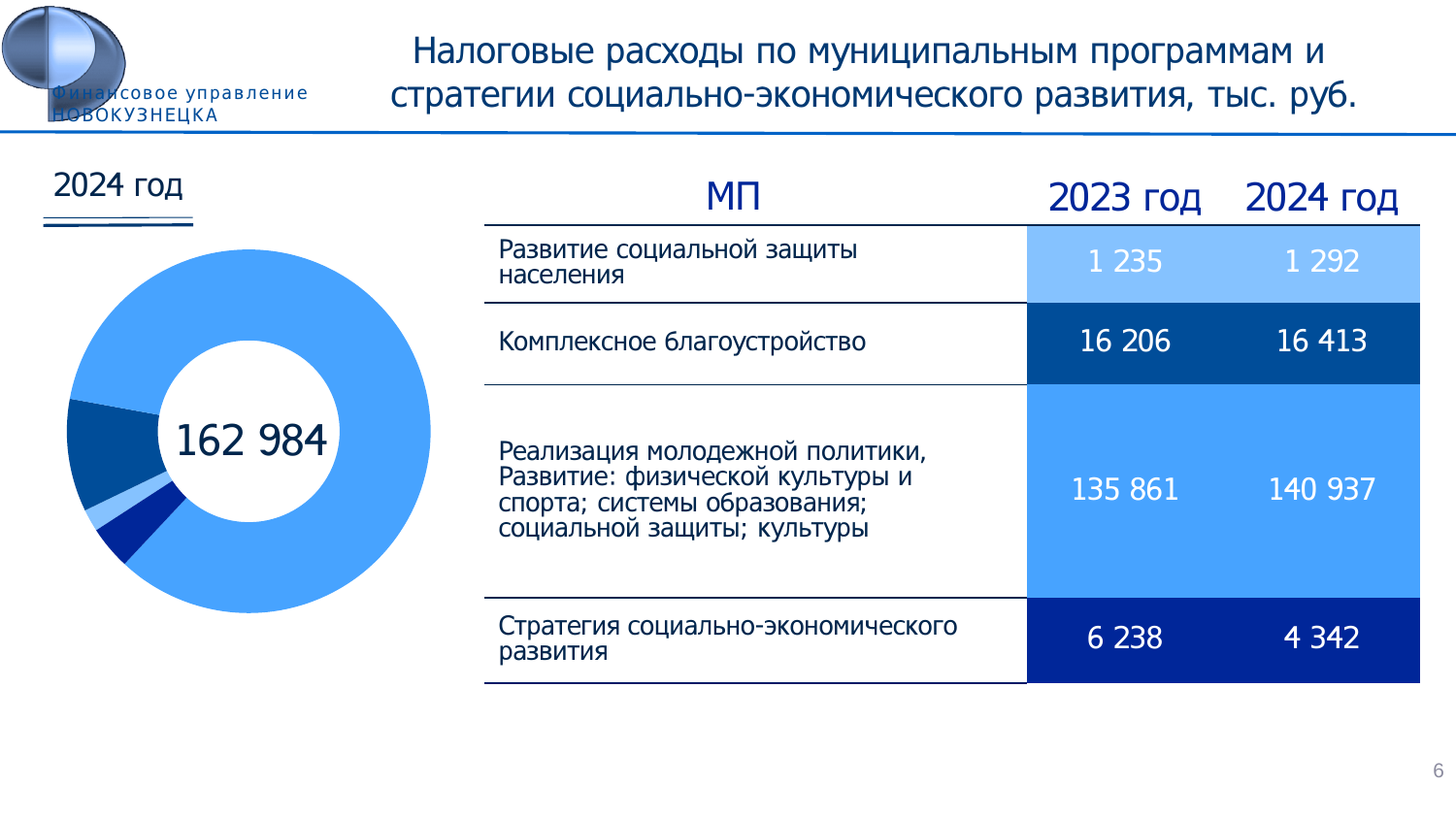

Налоговые расходы по муниципальным программам и
стратегии социально-экономического развития, тыс. руб.
| МП |  | 2023 год | 2024 год |
| --- | --- | --- | --- |
| Развитие социальной защиты населения |  | 1 235 | 1 292 |
| Комплексное благоустройство |  | 16 206 | 16 413 |
| Реализация молодежной политики, Развитие: физической культуры и спорта; системы образования; социальной защиты; культуры |  | 135 861 | 140 937 |
| Стратегия социально-экономического развития |  | 6 238 | 4 342 |
2024 год

### Chart

| Category | Sales |
|---|---|
| 1st Qtr | 3235.0 |
| 2nd Qtr | 16206.0 |
| 3rd Qtr | 135861.0 |
162 984
6